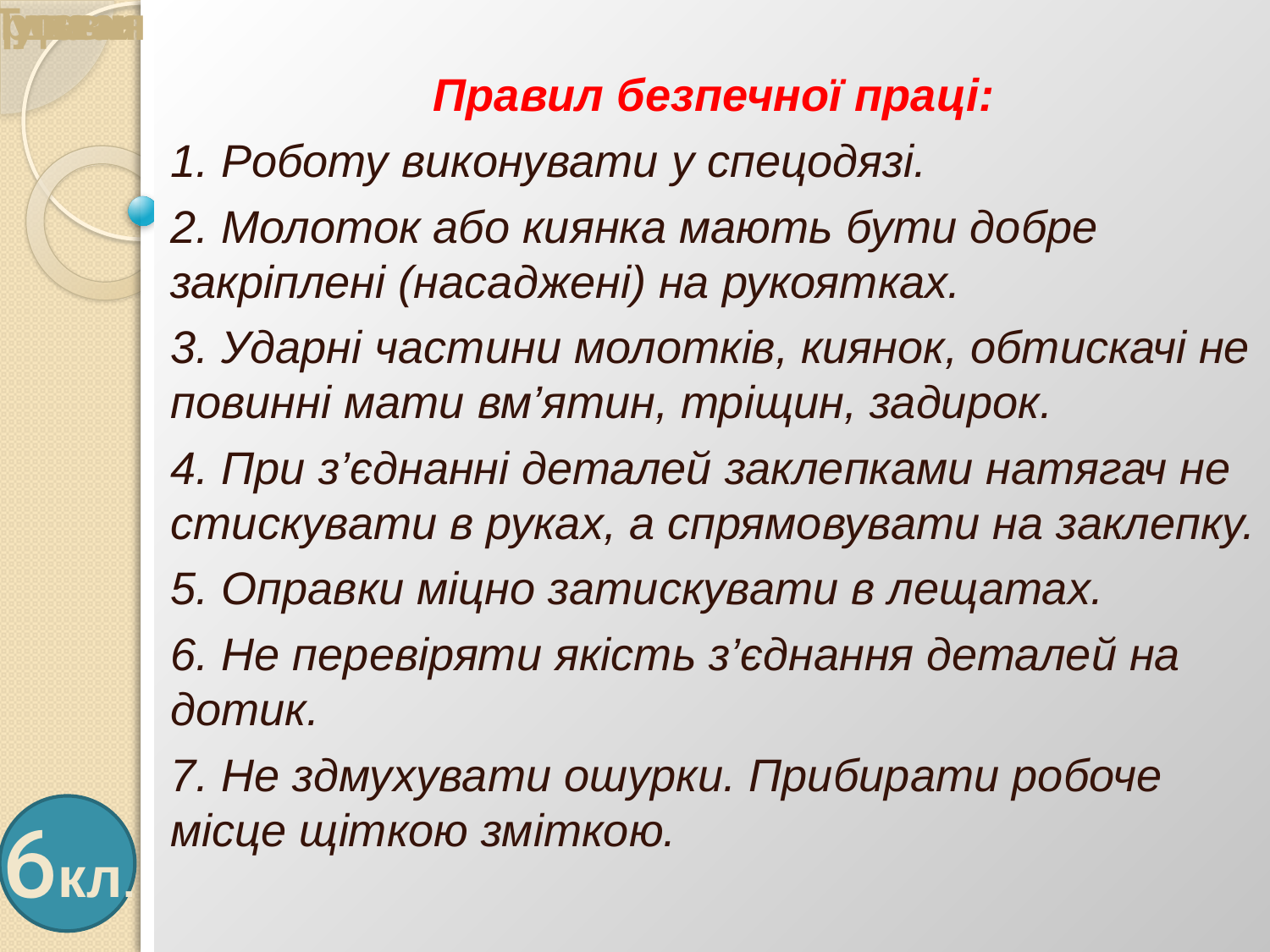

Правил безпечної праці:
1. Роботу виконувати у спецодязі.
2. Молоток або киянка мають бути добре закріплені (насаджені) на рукоятках.
3. Ударні частини молотків, киянок, обтискачі не повинні мати вм’ятин, тріщин, задирок.
4. При з’єднанні деталей заклепками натягач не стискувати в руках, а спрямовувати на заклепку.
5. Оправки міцно затискувати в лещатах.
6. Не перевіряти якість з’єднання деталей на дотик.
7. Не здмухувати ошурки. Прибирати робоче місце щіткою зміткою.

Трудове навчання
6кл.